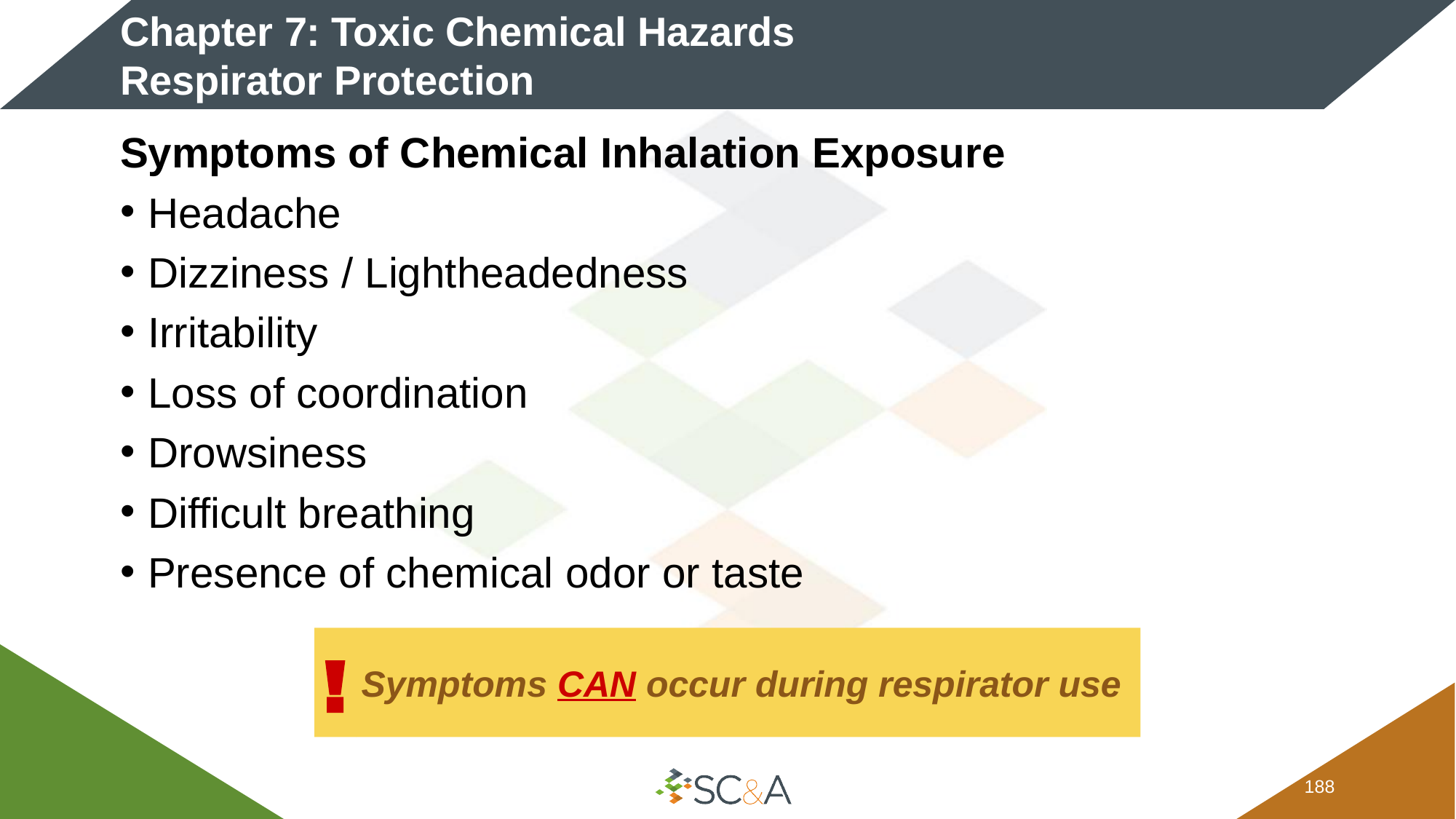

# Chapter 7: Toxic Chemical Hazards Respirator Protection
Symptoms of Chemical Inhalation Exposure
Headache
Dizziness / Lightheadedness
Irritability
Loss of coordination
Drowsiness
Difficult breathing
Presence of chemical odor or taste
Symptoms CAN occur during respirator use
!
188